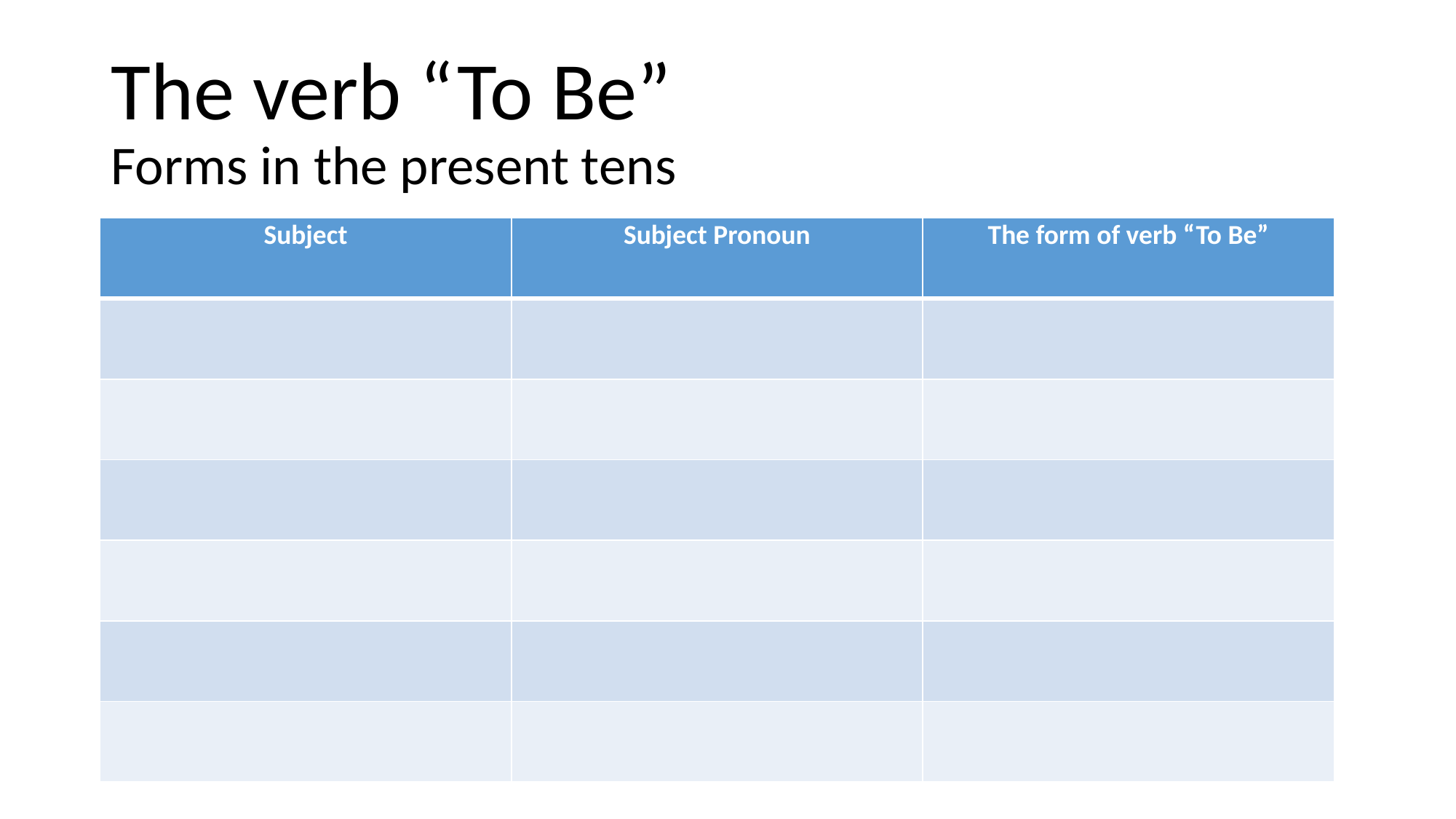

# The verb “To Be” Forms in the present tens
| Subject | Subject Pronoun | The form of verb “To Be” |
| --- | --- | --- |
|  |  |  |
|  |  |  |
|  |  |  |
|  |  |  |
|  |  |  |
|  |  |  |